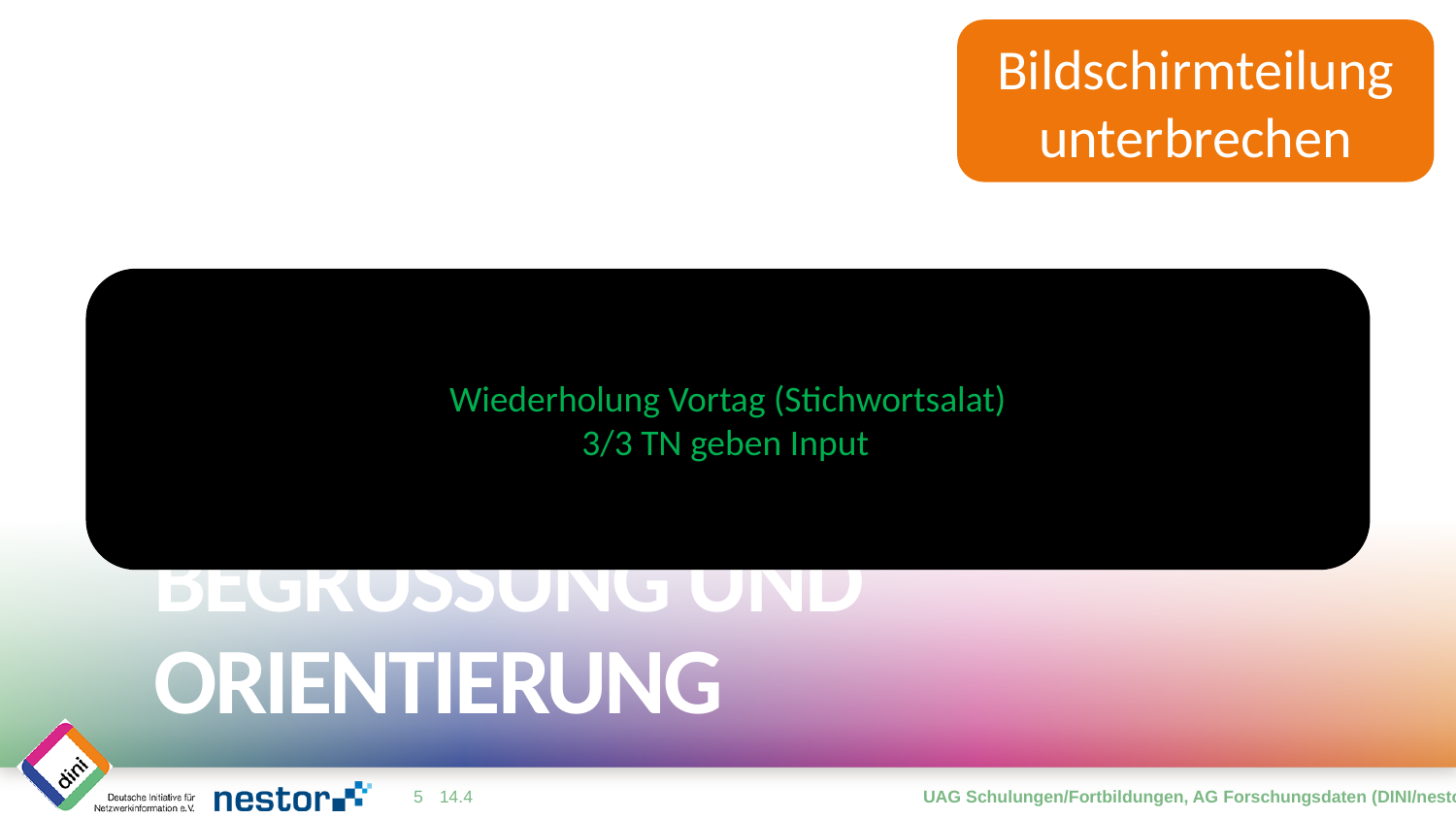

Bildschirmteilung unterbrechen
Wiederholung Vortag (Stichwortsalat)
3/3 TN geben Input
# Begrüssung und Orientierung
5
14.4